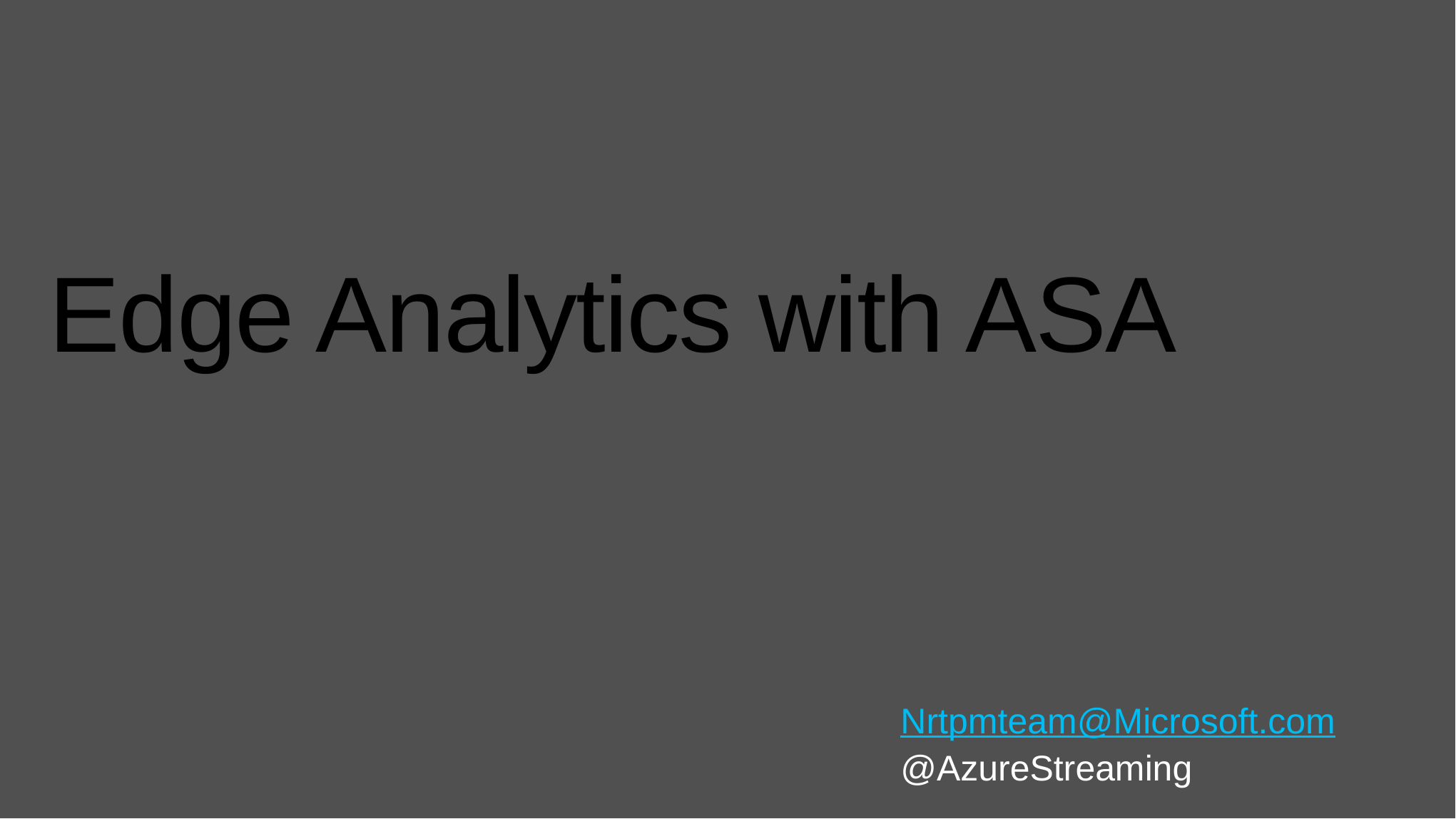

# Edge Analytics with ASA
Nrtpmteam@Microsoft.com
@AzureStreaming